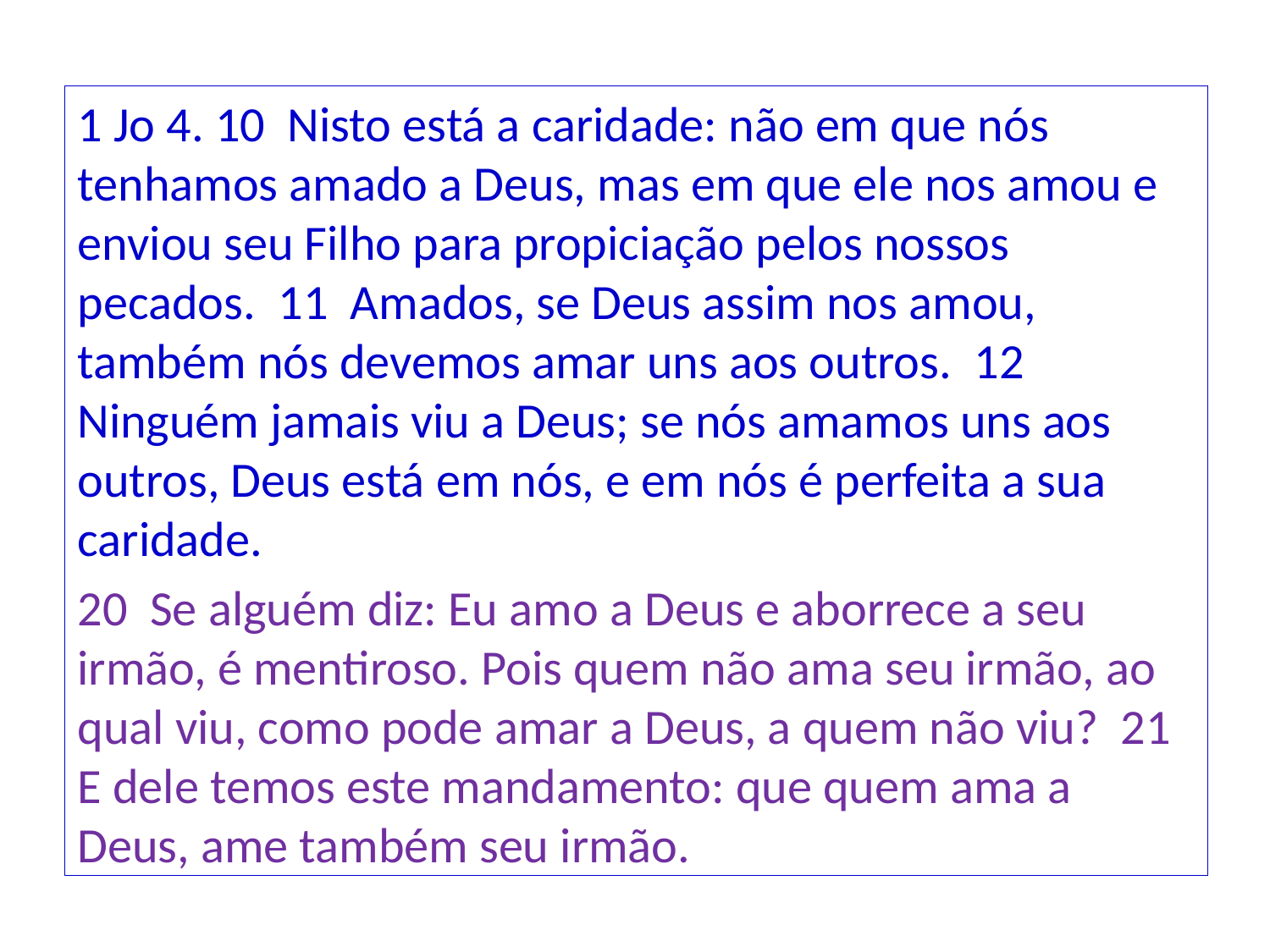

1 Jo 4. 10  Nisto está a caridade: não em que nós tenhamos amado a Deus, mas em que ele nos amou e enviou seu Filho para propiciação pelos nossos pecados.  11  Amados, se Deus assim nos amou, também nós devemos amar uns aos outros.  12  Ninguém jamais viu a Deus; se nós amamos uns aos outros, Deus está em nós, e em nós é perfeita a sua caridade.
20  Se alguém diz: Eu amo a Deus e aborrece a seu irmão, é mentiroso. Pois quem não ama seu irmão, ao qual viu, como pode amar a Deus, a quem não viu?  21  E dele temos este mandamento: que quem ama a Deus, ame também seu irmão.